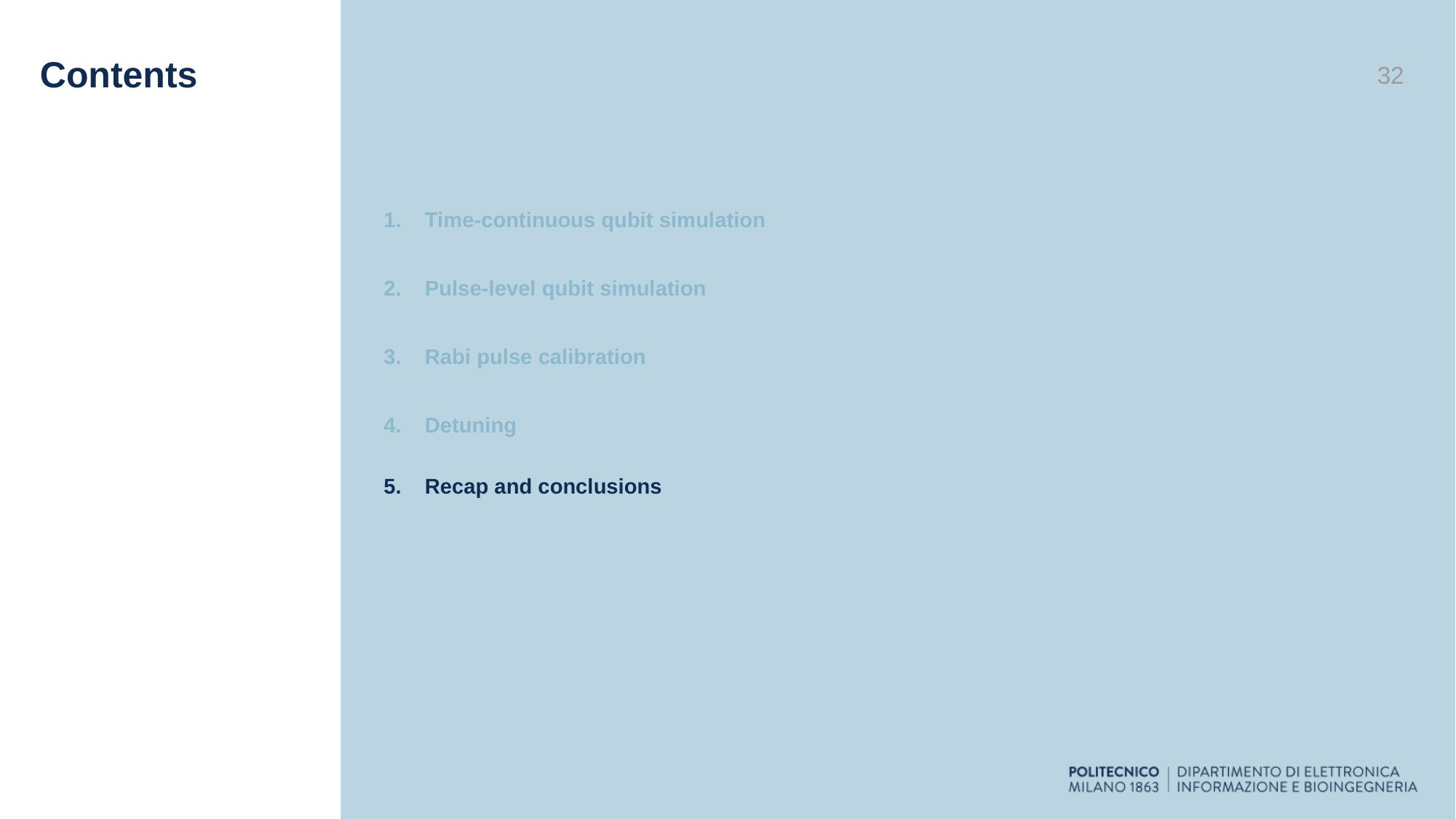

# Contents
32
Time-continuous qubit simulation

Pulse-level qubit simulation

Rabi pulse calibration

Detuning

Recap and conclusions